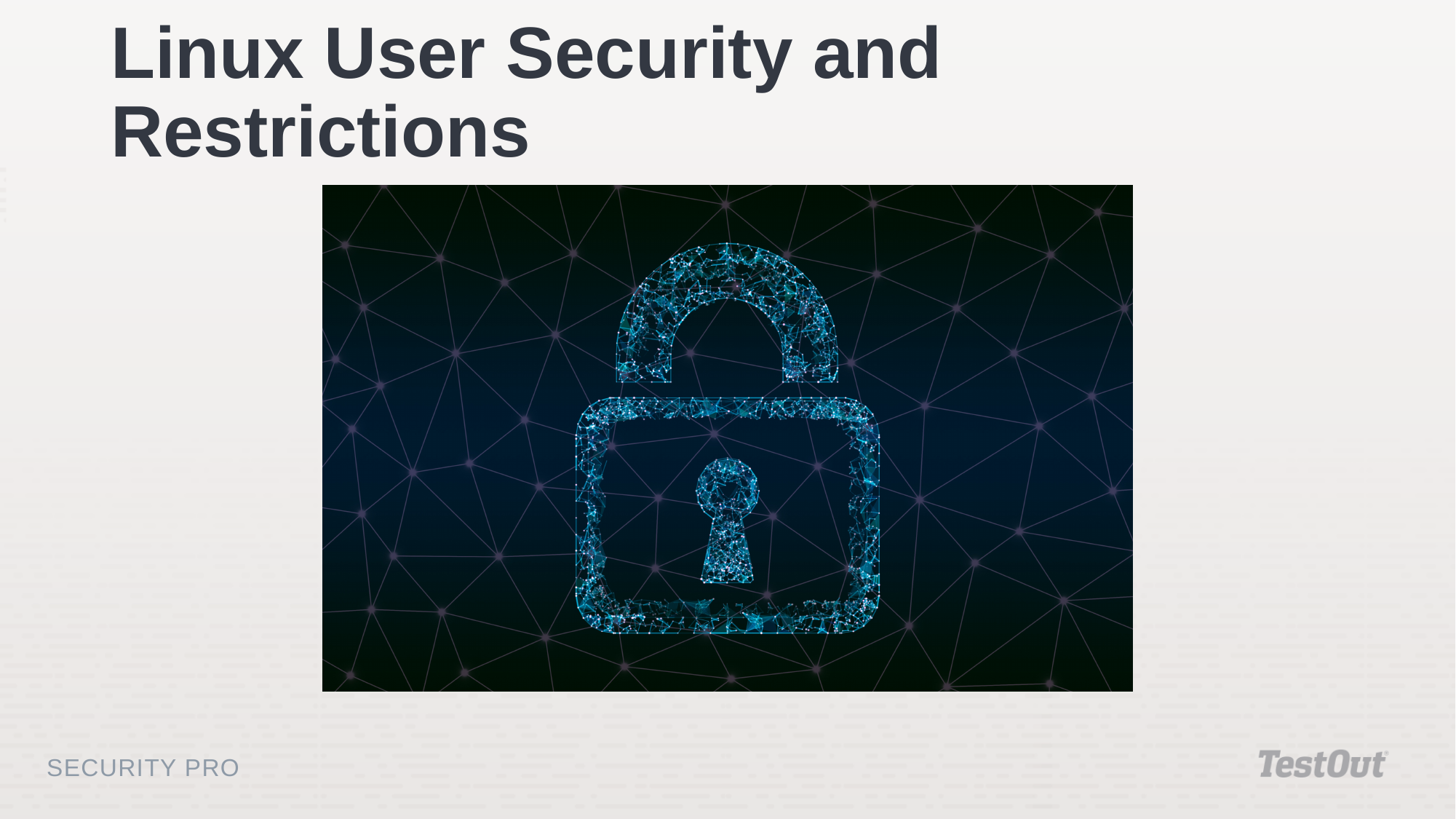

# Linux User Security and Restrictions
Security Pro